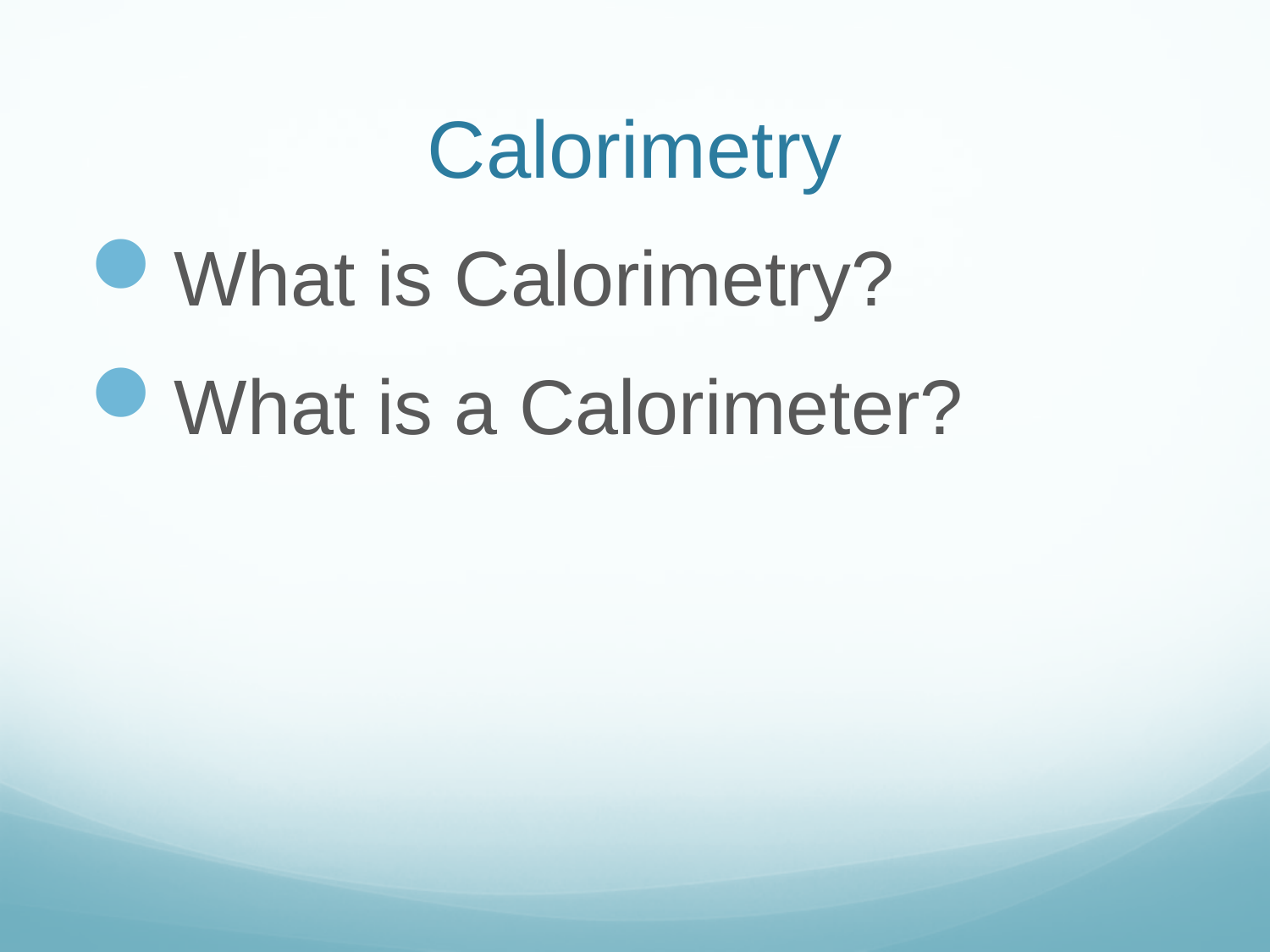

# Calorimetry
What is Calorimetry?
What is a Calorimeter?